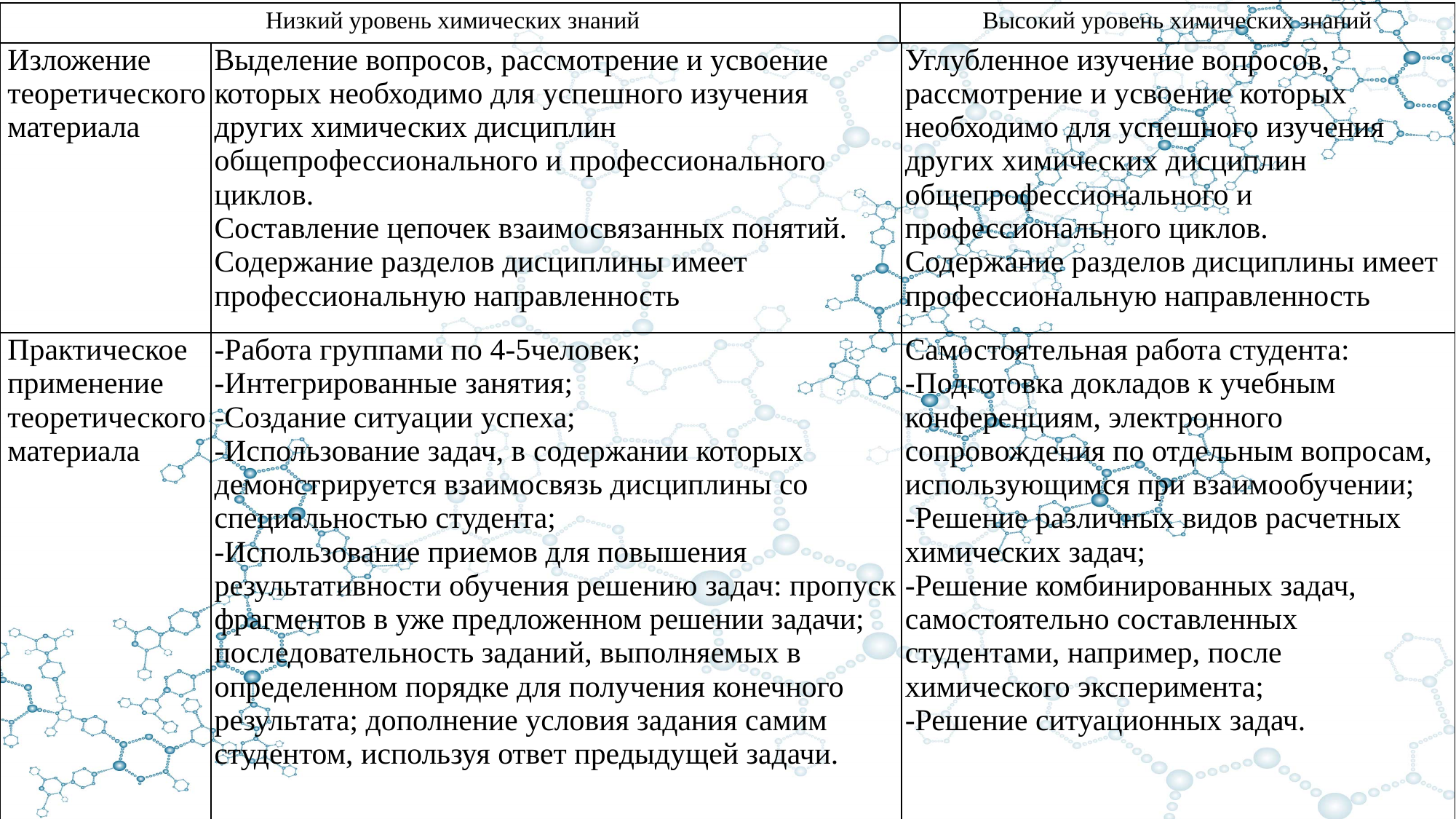

| Низкий уровень химических знаний | Высокий уровень химических знаний |
| --- | --- |
| Изложение теоретического материала | Выделение вопросов, рассмотрение и усвоение которых необходимо для успешного изучения других химических дисциплин общепрофессионального и профессионального циклов. Составление цепочек взаимосвязанных понятий. Содержание разделов дисциплины имеет профессиональную направленность | Углубленное изучение вопросов, рассмотрение и усвоение которых необходимо для успешного изучения других химических дисциплин общепрофессионального и профессионального циклов. Содержание разделов дисциплины имеет профессиональную направленность |
| --- | --- | --- |
| Практическое применение теоретического материала | -Работа группами по 4-5человек; -Интегрированные занятия; -Создание ситуации успеха; -Использование задач, в содержании которых демонстрируется взаимосвязь дисциплины со специальностью студента; -Использование приемов для повышения результативности обучения решению задач: пропуск фрагментов в уже предложенном решении задачи; последовательность заданий, выполняемых в определенном порядке для получения конечного результата; дополнение условия задания самим студентом, используя ответ предыдущей задачи. | Самостоятельная работа студента: -Подготовка докладов к учебным конференциям, электронного сопровождения по отдельным вопросам, использующимся при взаимообучении; -Решение различных видов расчетных химических задач; -Решение комбинированных задач, самостоятельно составленных студентами, например, после химического эксперимента; -Решение ситуационных задач. |